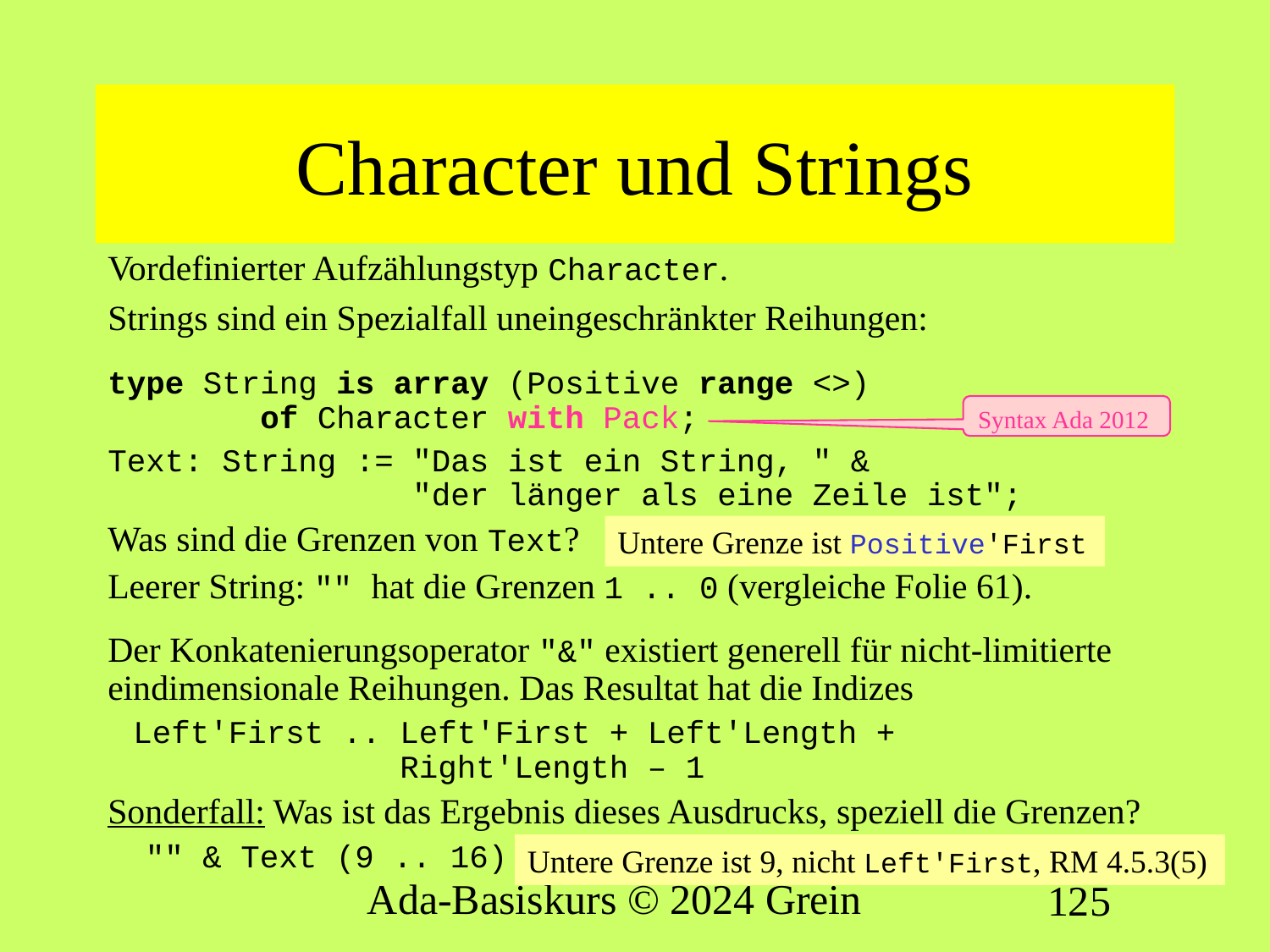

# Character und Strings
Vordefinierter Aufzählungstyp Character.
Strings sind ein Spezialfall uneingeschränkter Reihungen:

type String is array (Positive range <>)
        of Character with Pack;
Text: String := "Das ist ein String, " &
                "der länger als eine Zeile ist";
Was sind die Grenzen von Text?
Leerer String: "" hat die Grenzen 1 .. 0 (vergleiche Folie 61).

Der Konkatenierungsoperator "&" existiert generell für nicht-limitierte eindimensionale Reihungen. Das Resultat hat die Indizes
Left'First .. Left'First + Left'Length +
              Right'Length – 1
Sonderfall: Was ist das Ergebnis dieses Ausdrucks, speziell die Grenzen?
"" & Text (9 .. 16)

Syntax Ada 2012
Untere Grenze ist Positive'First
Untere Grenze ist 9, nicht Left'First, RM 4.5.3(5)
Ada-Basiskurs © 2024 Grein
125